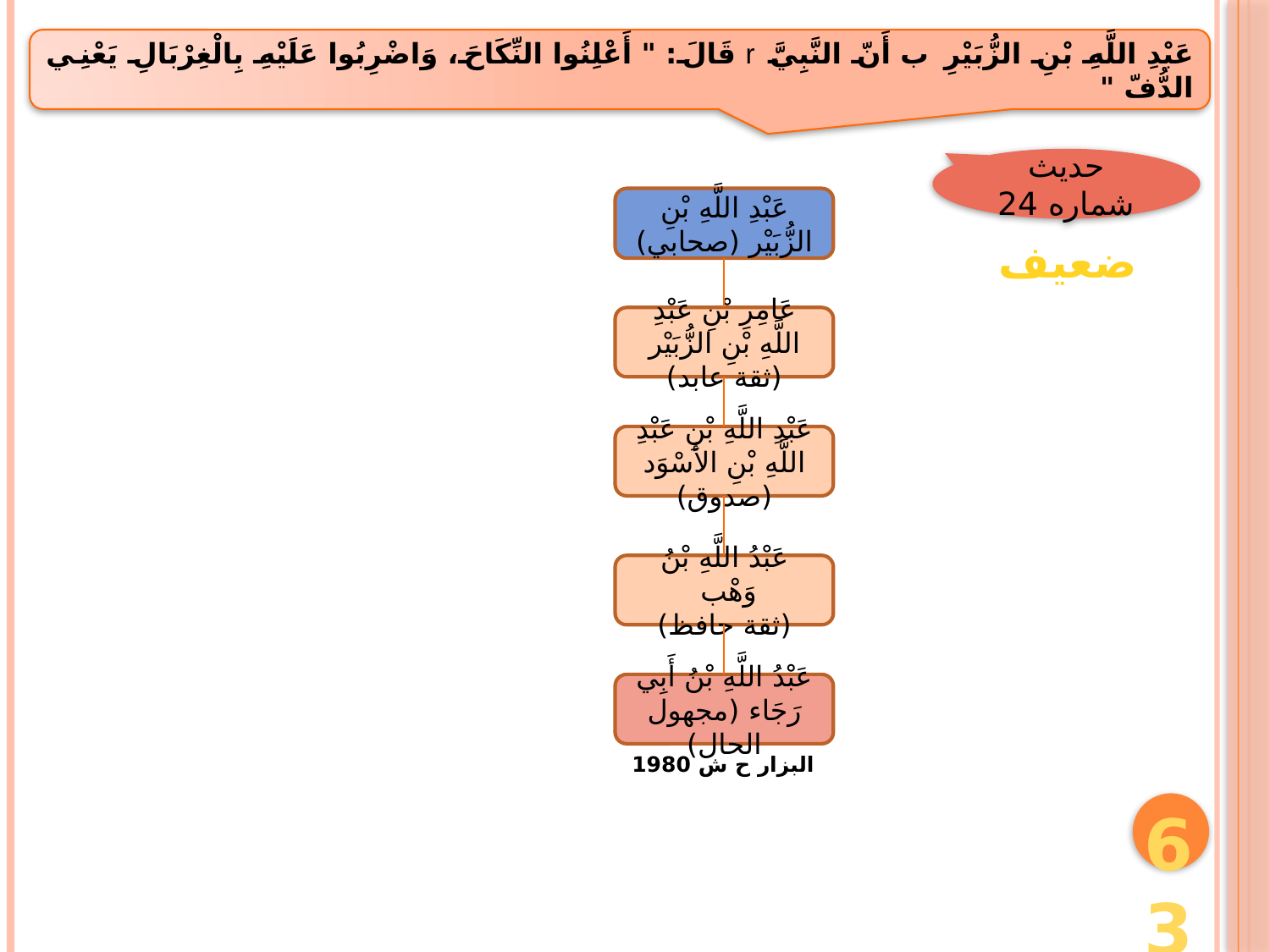

عَبْدِ اللَّهِ بْنِ الزُّبَيْرِ ب أَنّ النَّبِيَّ r قَالَ: " أَعْلِنُوا النِّكَاحَ، وَاضْرِبُوا عَلَيْهِ بِالْغِرْبَالِ يَعْنِي الدُّفّ "
حديث شماره 24
عَبْدِ اللَّهِ بْنِ الزُّبَيْر (صحابي)
ضعيف
عَامِرِ بْنِ عَبْدِ اللَّهِ بْنِ الزُّبَيْر (ثقة عابد)
عَبْدِ اللَّهِ بْنِ عَبْدِ اللَّهِ بْنِ الأَسْوَد (صدوق)
عَبْدُ اللَّهِ بْنُ وَهْب
(ثقة حافظ)
عَبْدُ اللَّهِ بْنُ أَبِي رَجَاء (مجهول الحال)
البزار ح ش 1980
63